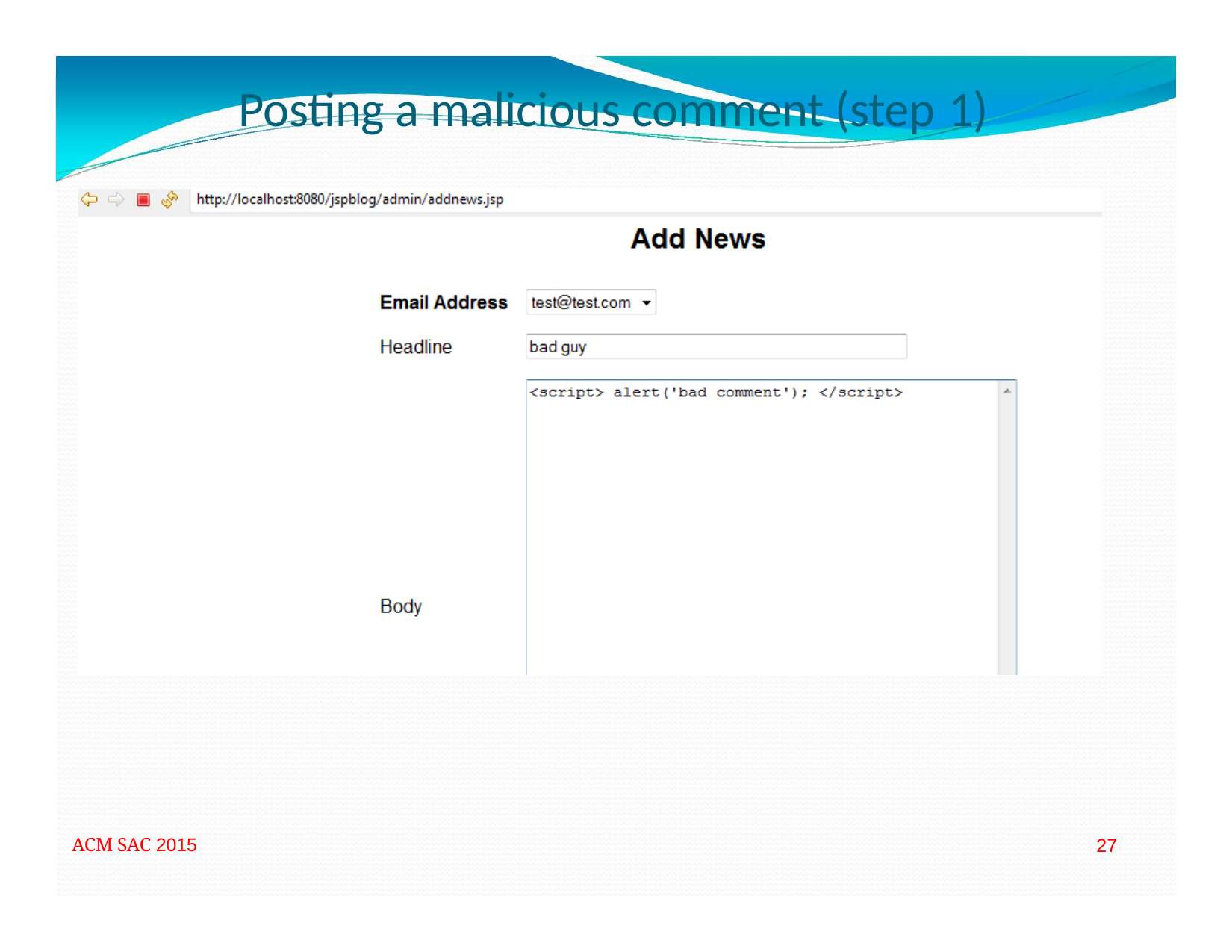

# Posting a malicious comment (step 1)

ACM SAC 2015
27